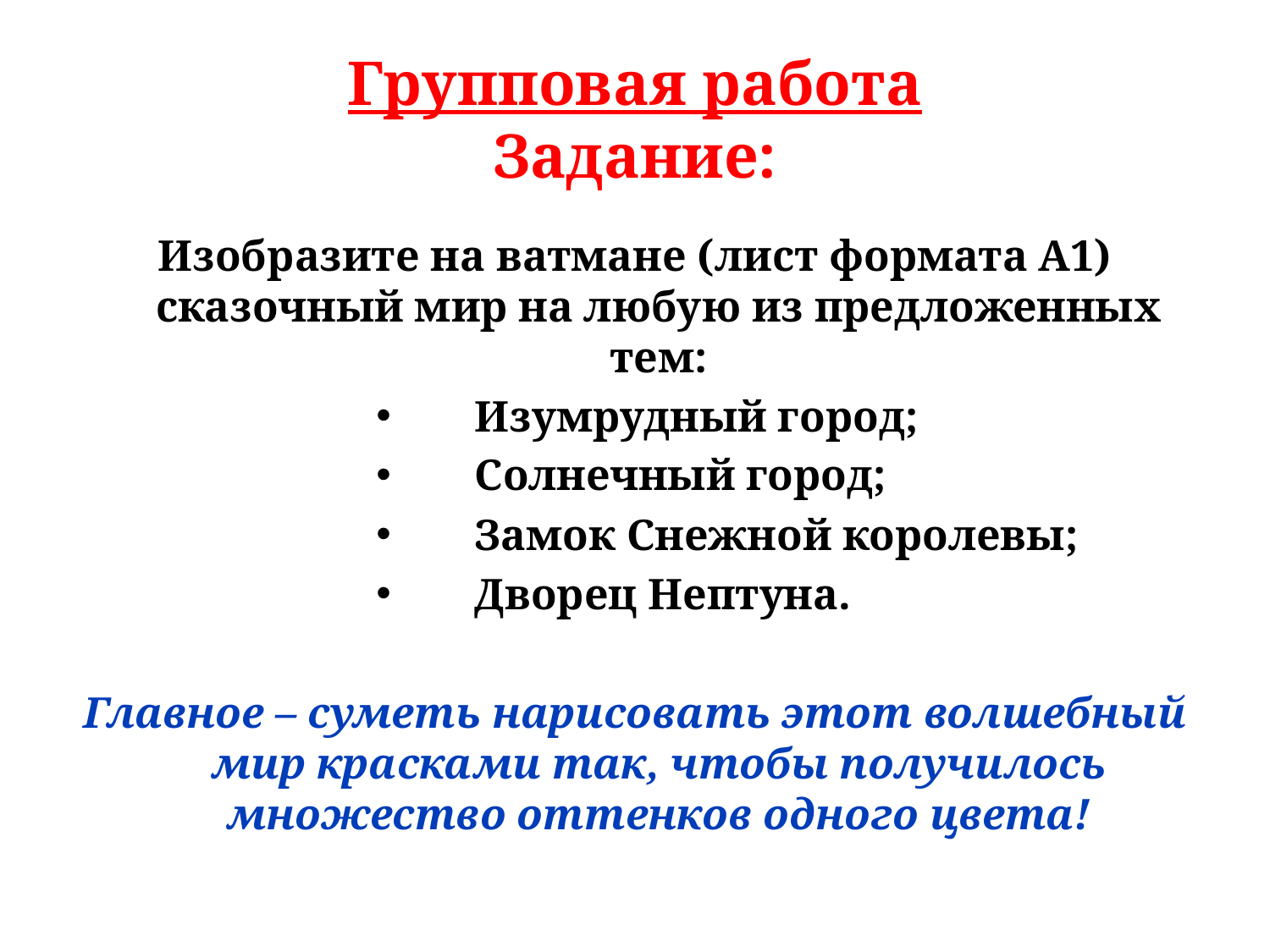

# Групповая работа Задание:
Изобразите на ватмане (лист формата А1) сказочный мир на любую из предложенных тем:
Изумрудный город;
Солнечный город;
Замок Снежной королевы;
Дворец Нептуна.

Главное – суметь нарисовать этот волшебный мир красками так, чтобы получилось множество оттенков одного цвета!